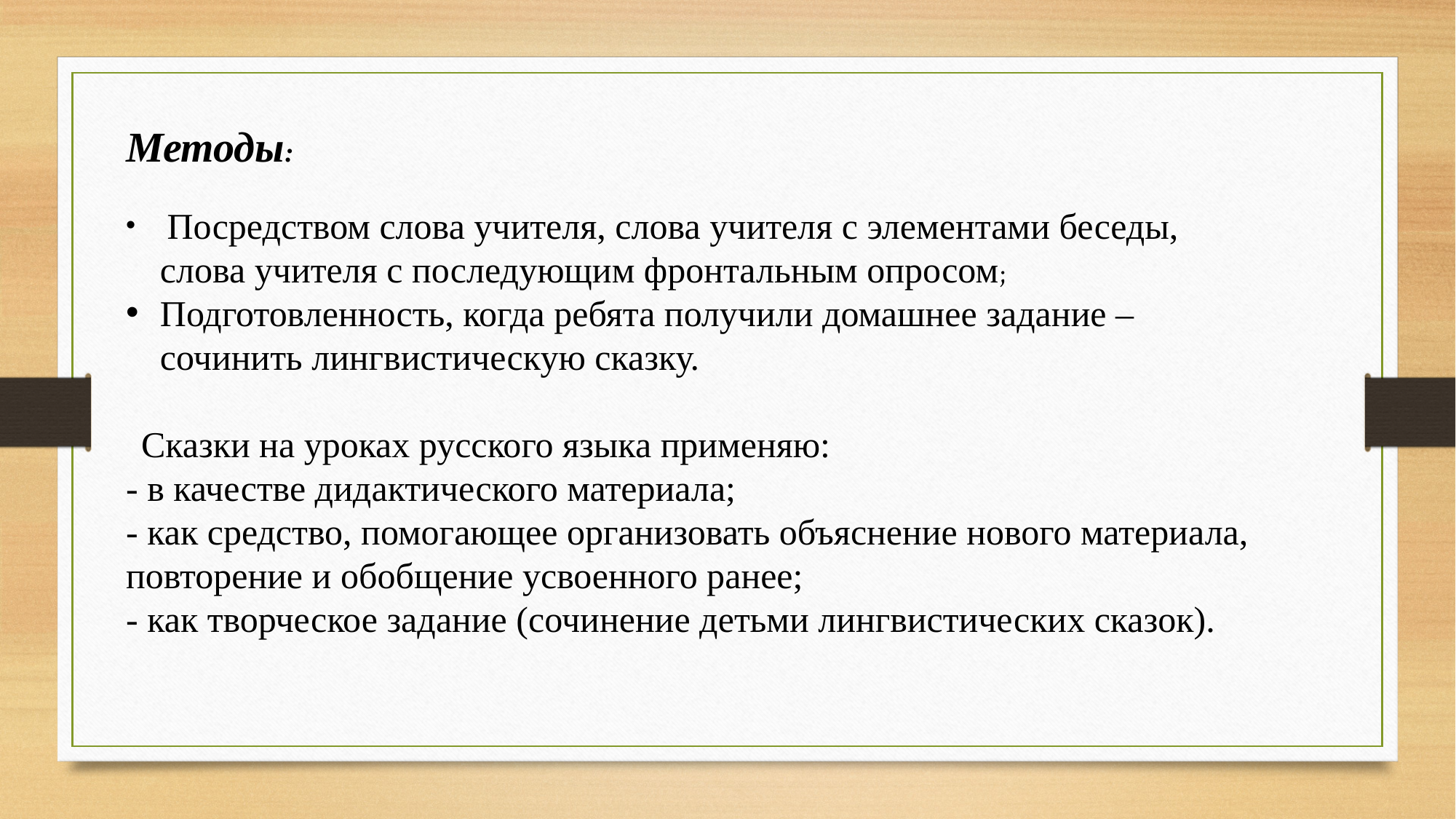

Методы:

 Посредством слова учителя, слова учителя с элементами беседы, слова учителя с последующим фронтальным опросом;
Подготовленность, когда ребята получили домашнее задание – сочинить лингвистическую сказку.

  Сказки на уроках русского языка применяю:
- в качестве дидактического материала;
- как средство, помогающее организовать объяснение нового материала, повторение и обобщение усвоенного ранее;
- как творческое задание (сочинение детьми лингвистических сказок).